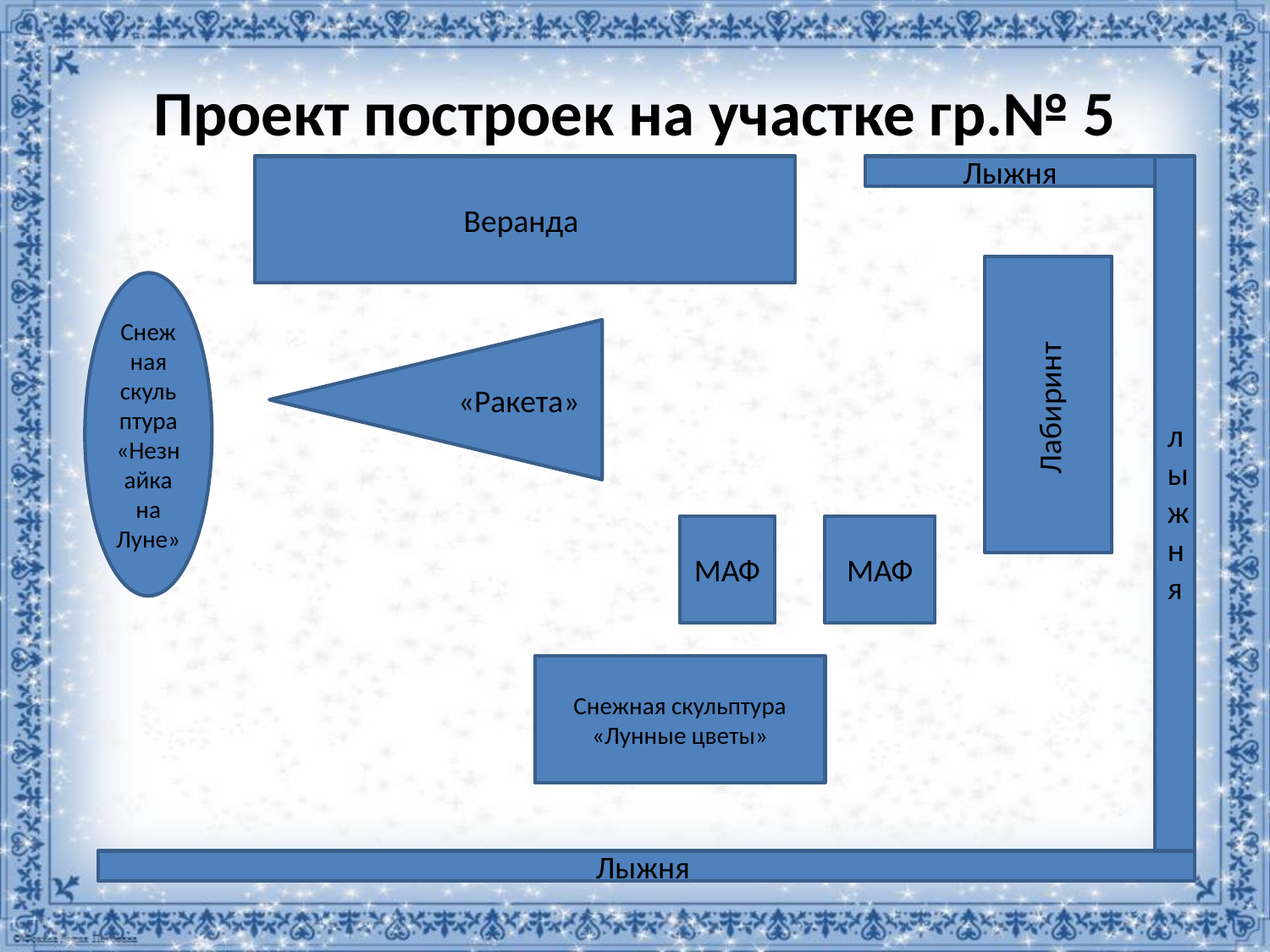

# Проект построек на участке гр.№ 5
Веранда
Лыжня
лыжня
«Ракета»
Лабиринт
Снежная скульптура «Незнайка на Луне»
МАФ
МАФ
Снежная скульптура «Лунные цветы»
Лыжня